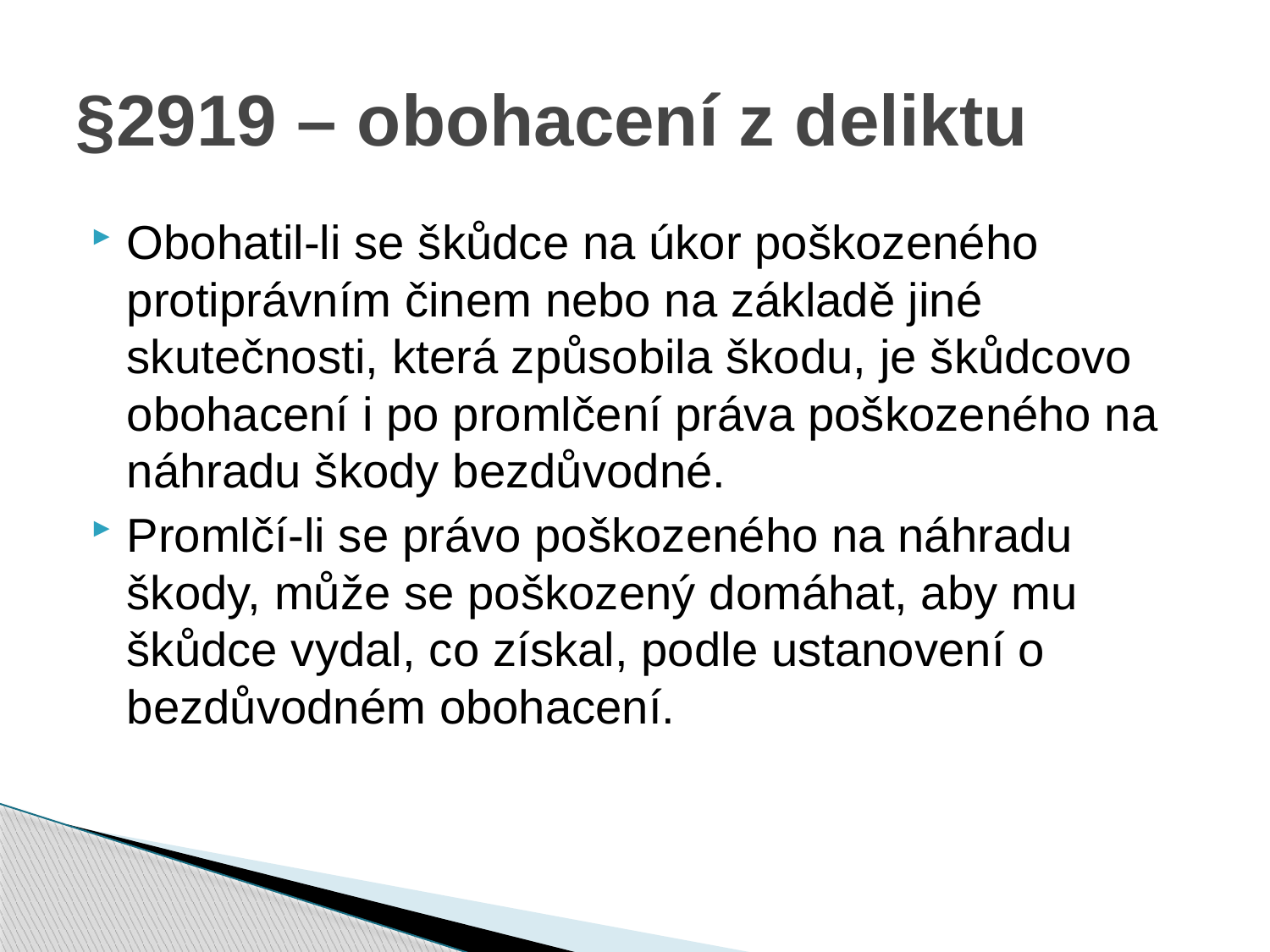

# §2919 – obohacení z deliktu
Obohatil-li se škůdce na úkor poškozeného protiprávním činem nebo na základě jiné skutečnosti, která způsobila škodu, je škůdcovo obohacení i po promlčení práva poškozeného na náhradu škody bezdůvodné.
Promlčí-li se právo poškozeného na náhradu škody, může se poškozený domáhat, aby mu škůdce vydal, co získal, podle ustanovení o bezdůvodném obohacení.